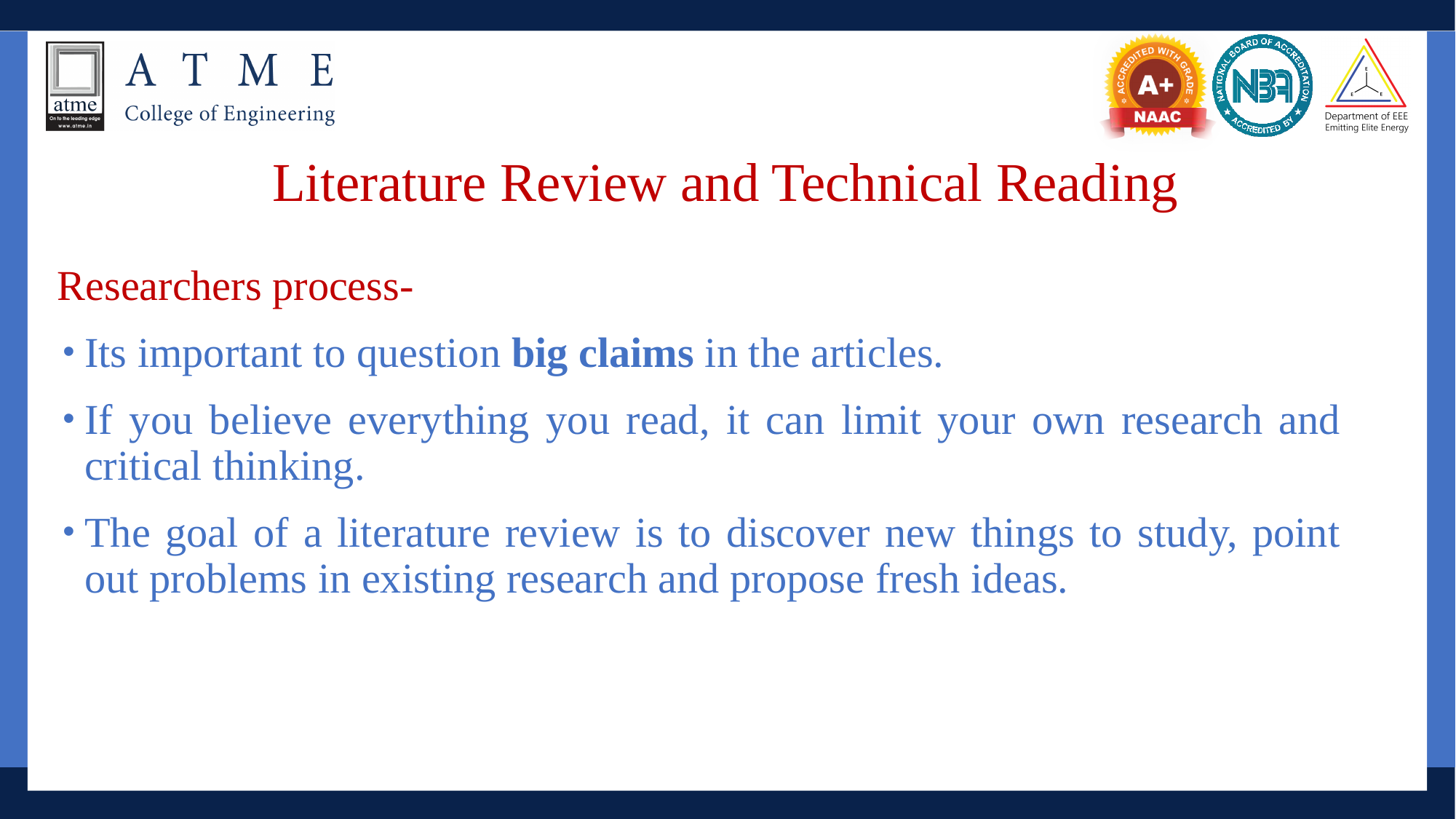

# Literature Review and Technical Reading
Researchers process-
Its important to question big claims in the articles.
If you believe everything you read, it can limit your own research and critical thinking.
The goal of a literature review is to discover new things to study, point out problems in existing research and propose fresh ideas.